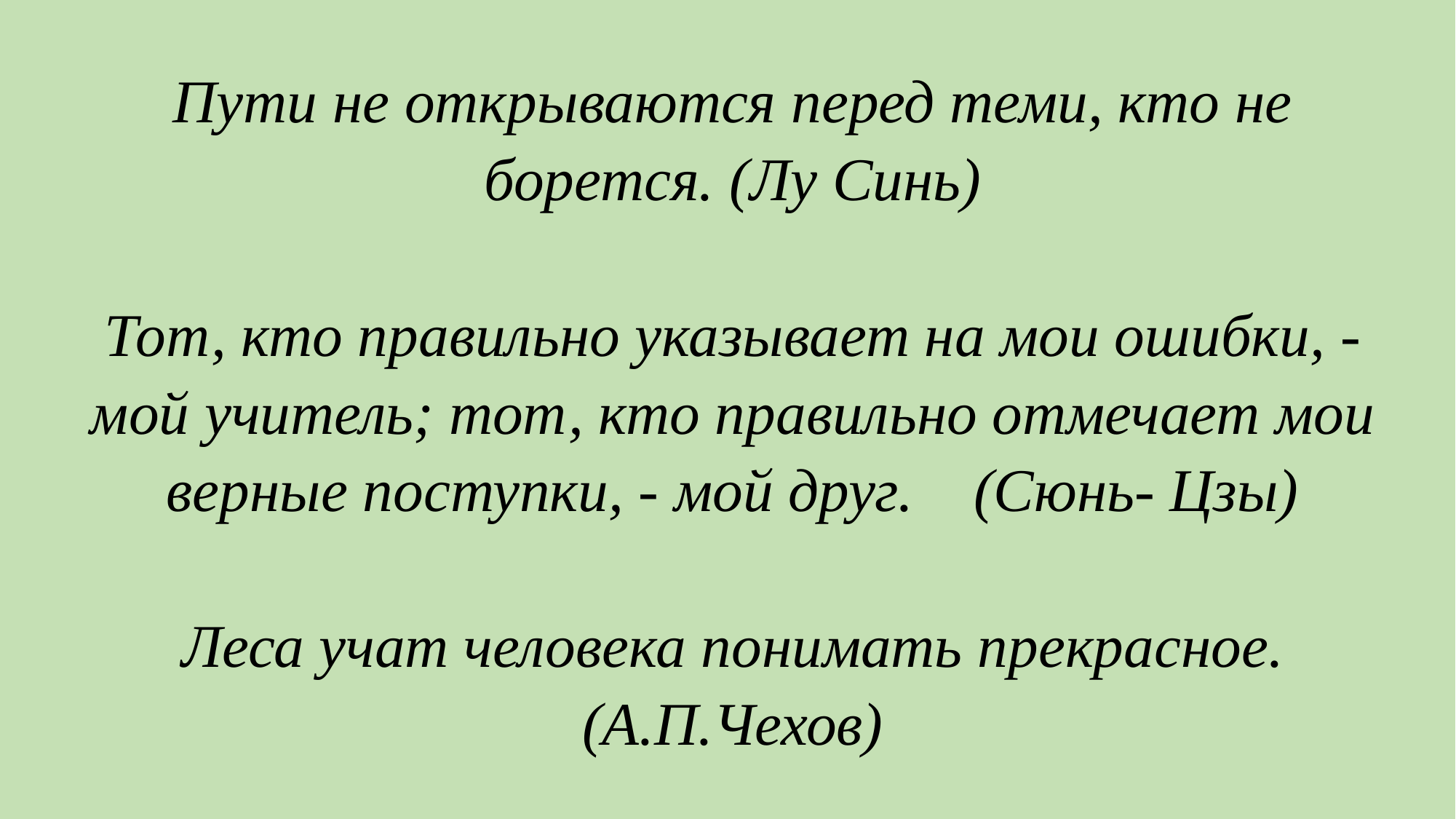

Пути не открываются перед теми, кто не борется. (Лу Синь)

Тот, кто правильно указывает на мои ошибки, - мой учитель; тот, кто правильно отмечает мои верные поступки, - мой друг.    (Сюнь- Цзы)

Леса учат человека понимать прекрасное. (А.П.Чехов)